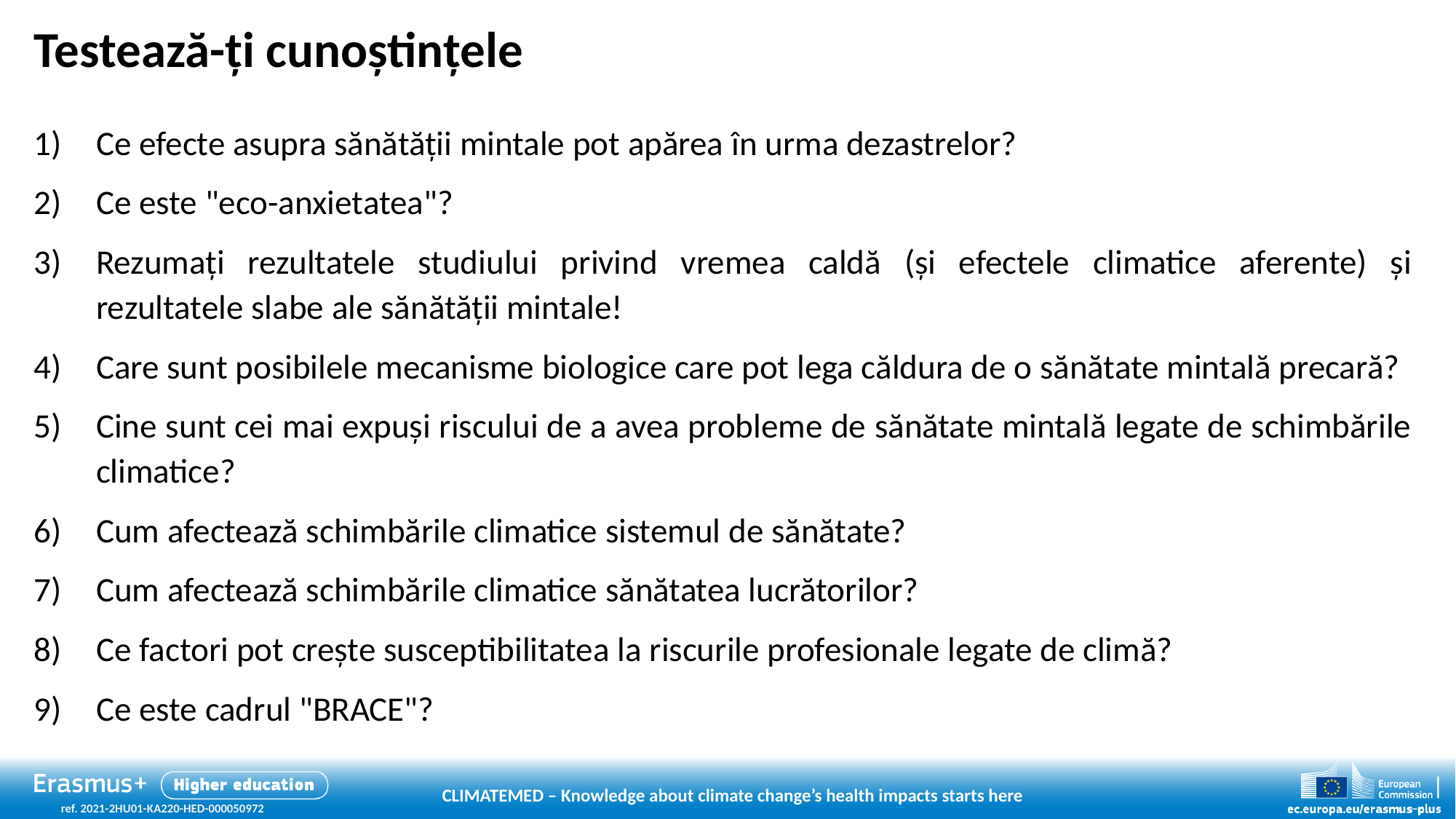

# Testează-ți cunoștințele
Ce efecte asupra sănătății mintale pot apărea în urma dezastrelor?
Ce este "eco-anxietatea"?
Rezumați rezultatele studiului privind vremea caldă (și efectele climatice aferente) și rezultatele slabe ale sănătății mintale!
Care sunt posibilele mecanisme biologice care pot lega căldura de o sănătate mintală precară?
Cine sunt cei mai expuși riscului de a avea probleme de sănătate mintală legate de schimbările climatice?
Cum afectează schimbările climatice sistemul de sănătate?
Cum afectează schimbările climatice sănătatea lucrătorilor?
Ce factori pot crește susceptibilitatea la riscurile profesionale legate de climă?
Ce este cadrul "BRACE"?